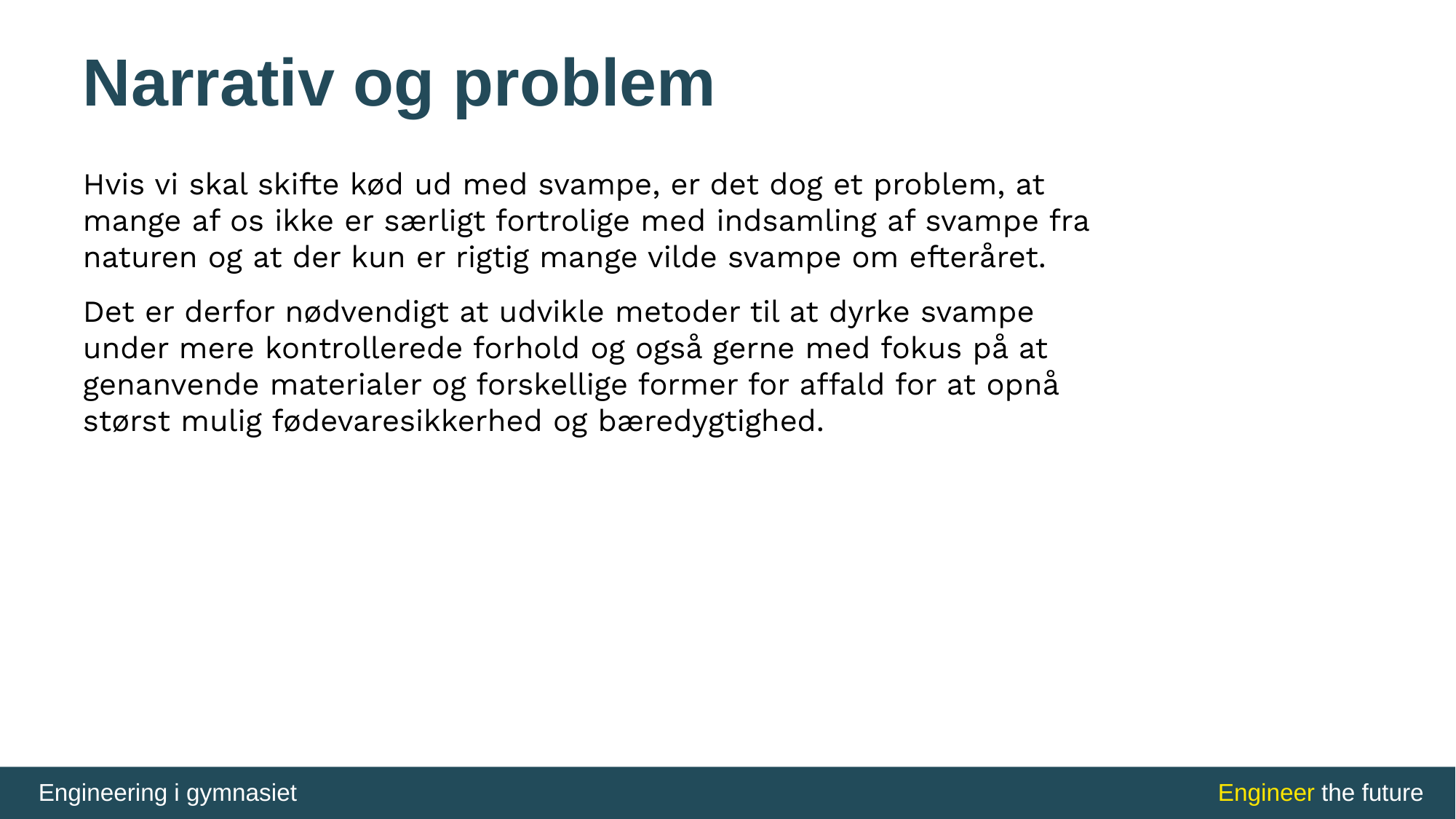

# Narrativ og problem
Hvis vi skal skifte kød ud med svampe, er det dog et problem, at mange af os ikke er særligt fortrolige med indsamling af svampe fra naturen og at der kun er rigtig mange vilde svampe om efteråret.
Det er derfor nødvendigt at udvikle metoder til at dyrke svampe under mere kontrollerede forhold og også gerne med fokus på at genanvende materialer og forskellige former for affald for at opnå størst mulig fødevaresikkerhed og bæredygtighed.